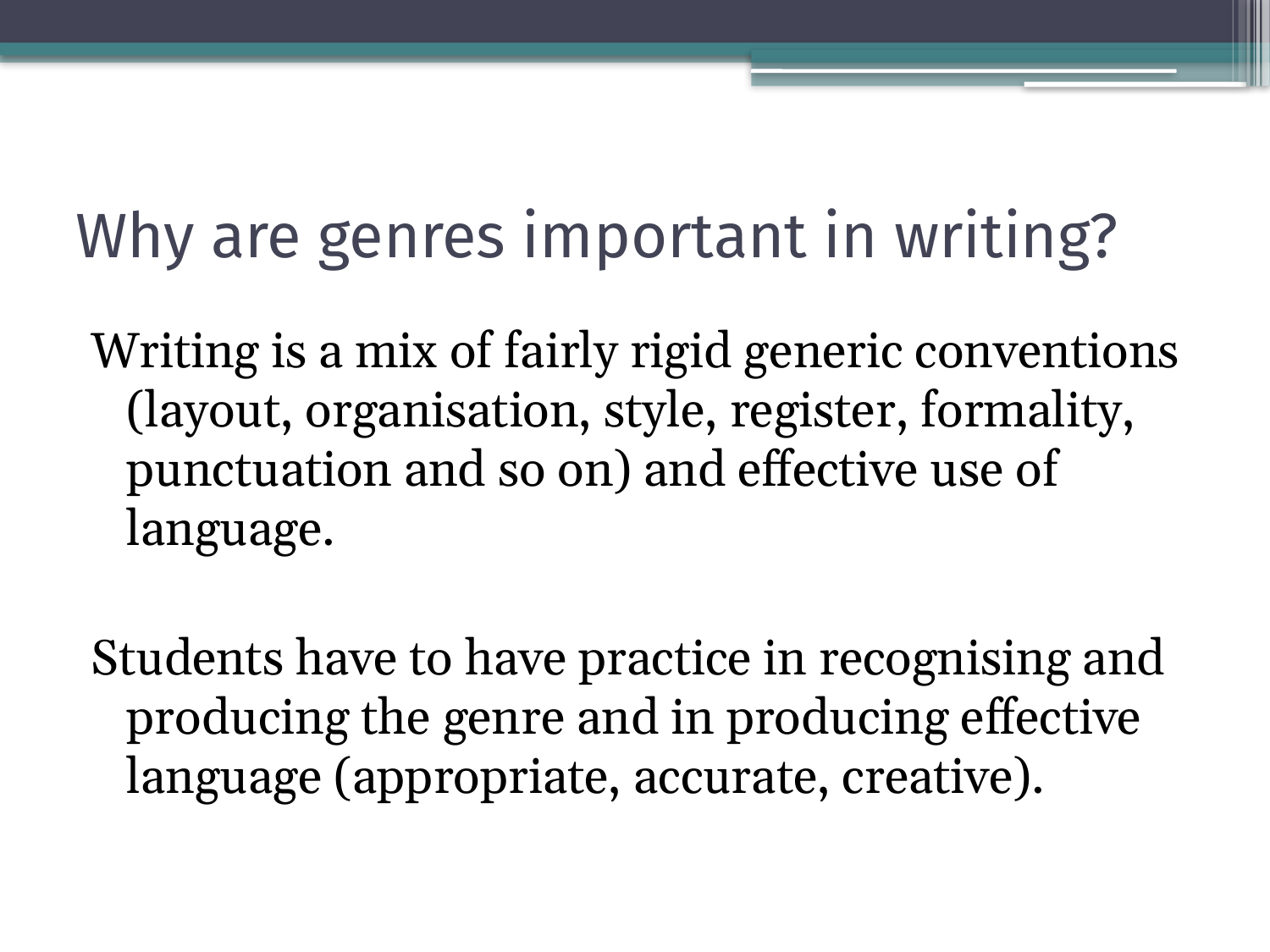

# Why are genres important in writing?
Writing is a mix of fairly rigid generic conventions (layout, organisation, style, register, formality, punctuation and so on) and effective use of language.

Students have to have practice in recognising and producing the genre and in producing effective language (appropriate, accurate, creative).